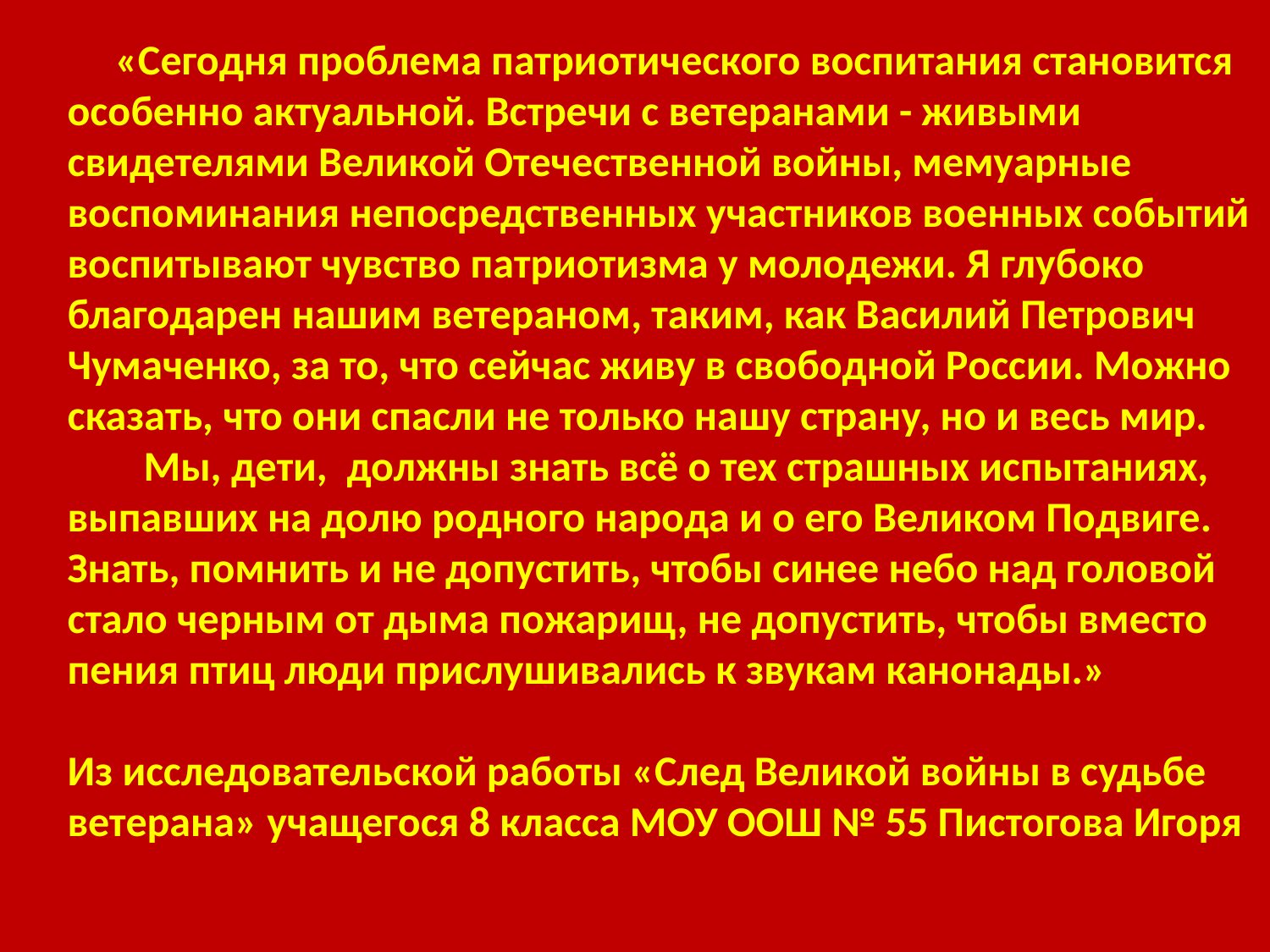

«Сегодня проблема патриотического воспитания становится особенно актуальной. Встречи с ветеранами - живыми свидетелями Великой Отечественной войны, мемуарные воспоминания непосредственных участников военных событий воспитывают чувство патриотизма у молодежи. Я глубоко благодарен нашим ветераном, таким, как Василий Петрович Чумаченко, за то, что сейчас живу в свободной России. Можно сказать, что они спасли не только нашу страну, но и весь мир.
        Мы, дети,  должны знать всё о тех страшных испытаниях, выпавших на долю родного народа и о его Великом Подвиге. Знать, помнить и не допустить, чтобы синее небо над головой стало черным от дыма пожарищ, не допустить, чтобы вместо пения птиц люди прислушивались к звукам канонады.»

Из исследовательской работы «След Великой войны в судьбе ветерана» учащегося 8 класса МОУ ООШ № 55 Пистогова Игоря